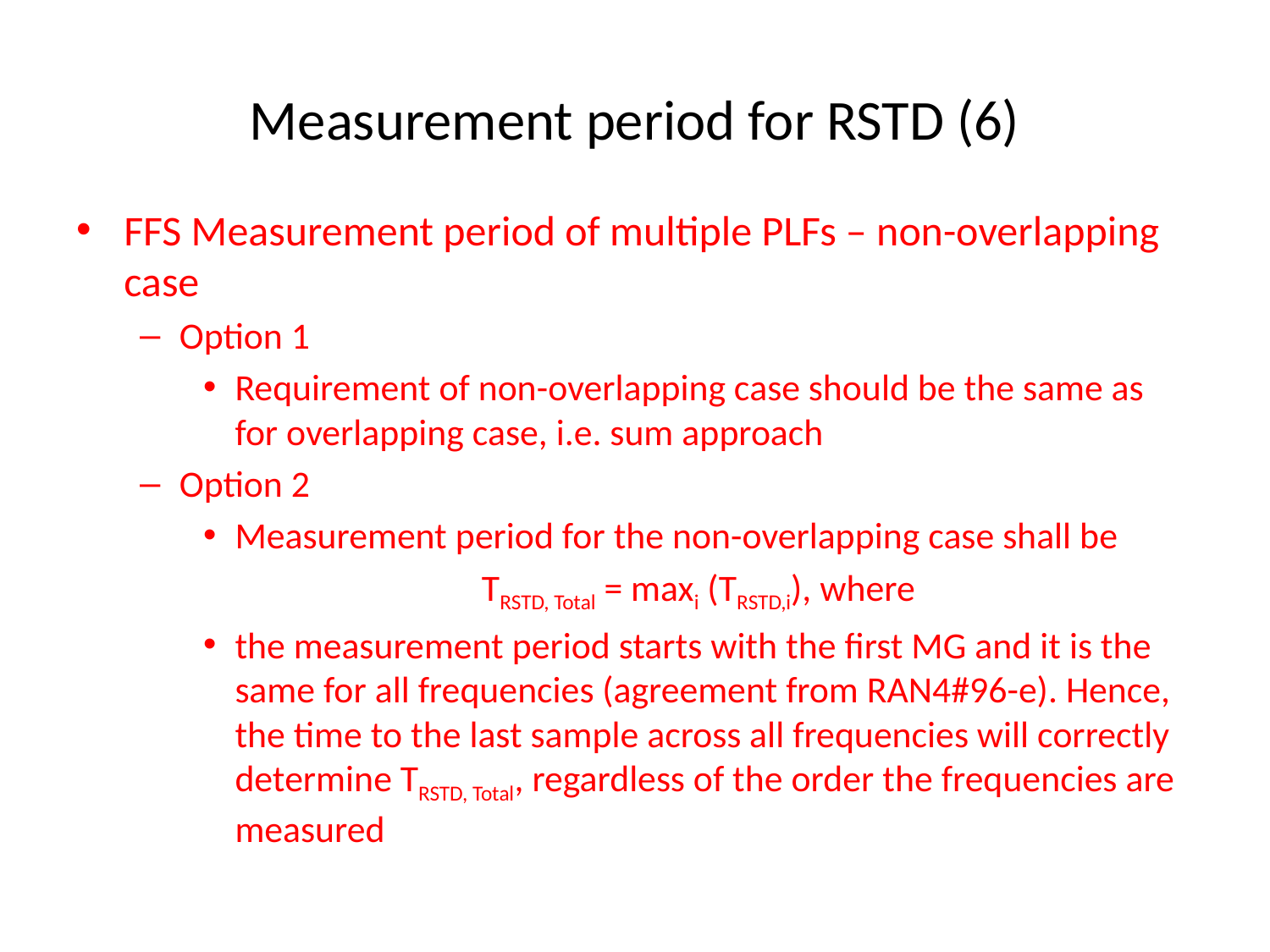

# Measurement period for RSTD (6)
FFS Measurement period of multiple PLFs – non-overlapping case
Option 1
Requirement of non-overlapping case should be the same as for overlapping case, i.e. sum approach
Option 2
Measurement period for the non-overlapping case shall be
TRSTD, Total = maxi (TRSTD,i), where
the measurement period starts with the first MG and it is the same for all frequencies (agreement from RAN4#96-e). Hence, the time to the last sample across all frequencies will correctly determine TRSTD, Total, regardless of the order the frequencies are measured